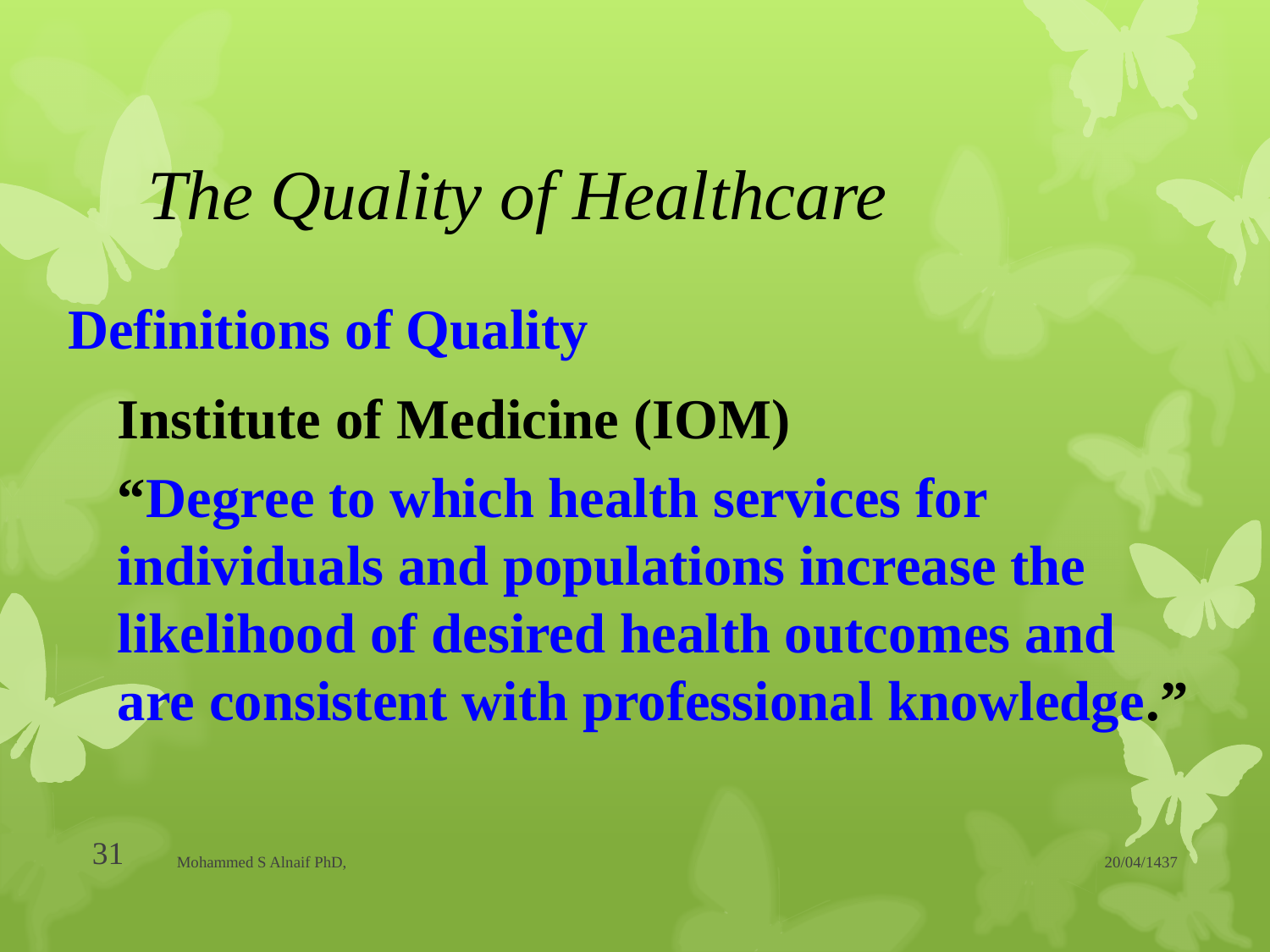

# The Quality of Healthcare
Definitions of Quality
Institute of Medicine (IOM)
“Degree to which health services for individuals and populations increase the likelihood of desired health outcomes and are consistent with professional knowledge.”

31
Mohammed S Alnaif PhD,
20/04/1437